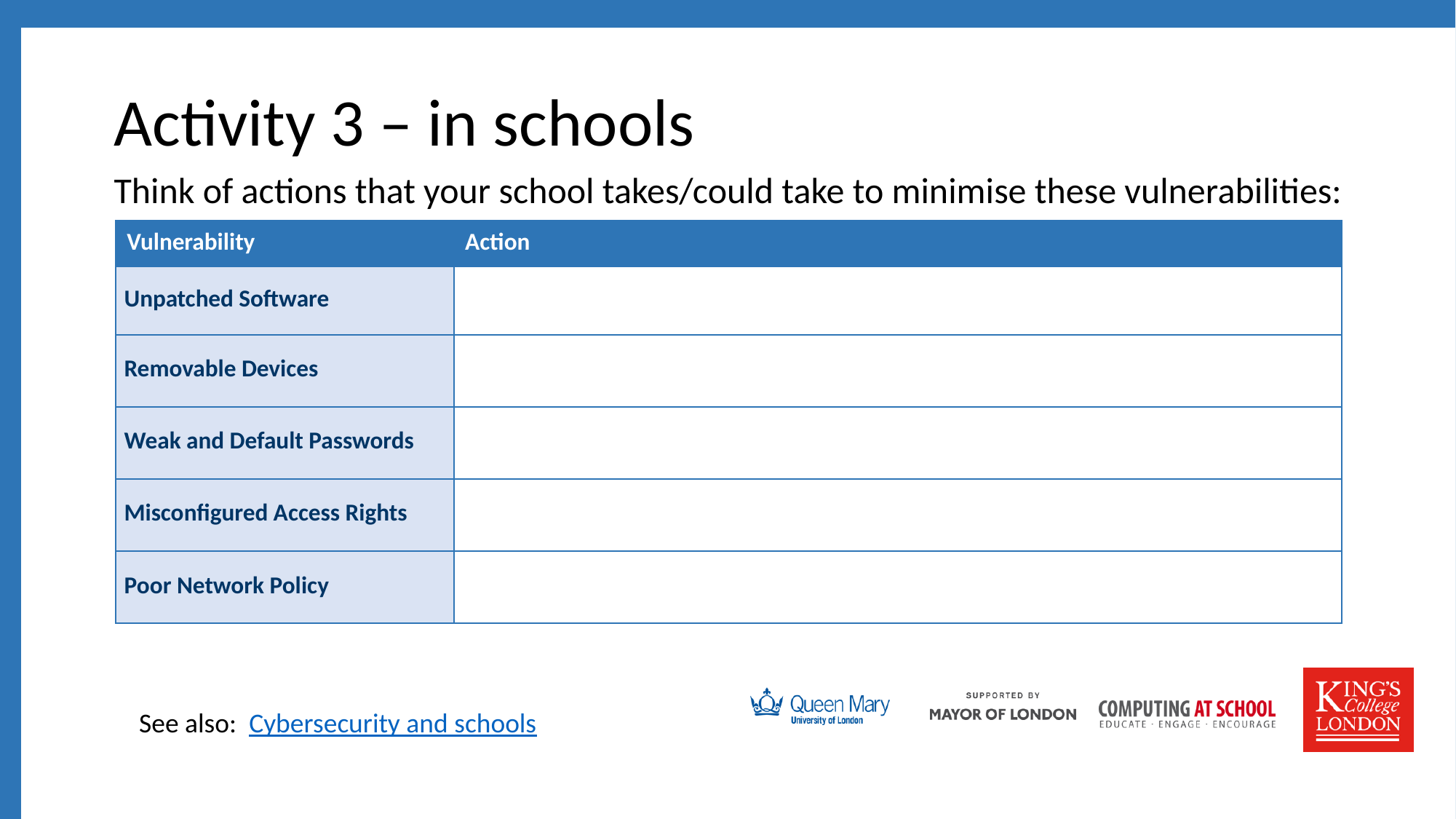

# Activity 3 – in schools
Think of actions that your school takes/could take to minimise these vulnerabilities:
| Vulnerability | Action |
| --- | --- |
| Unpatched Software |  |
| Removable Devices |  |
| Weak and Default Passwords |  |
| Misconfigured Access Rights |  |
| Poor Network Policy |  |
See also:  Cybersecurity and schools